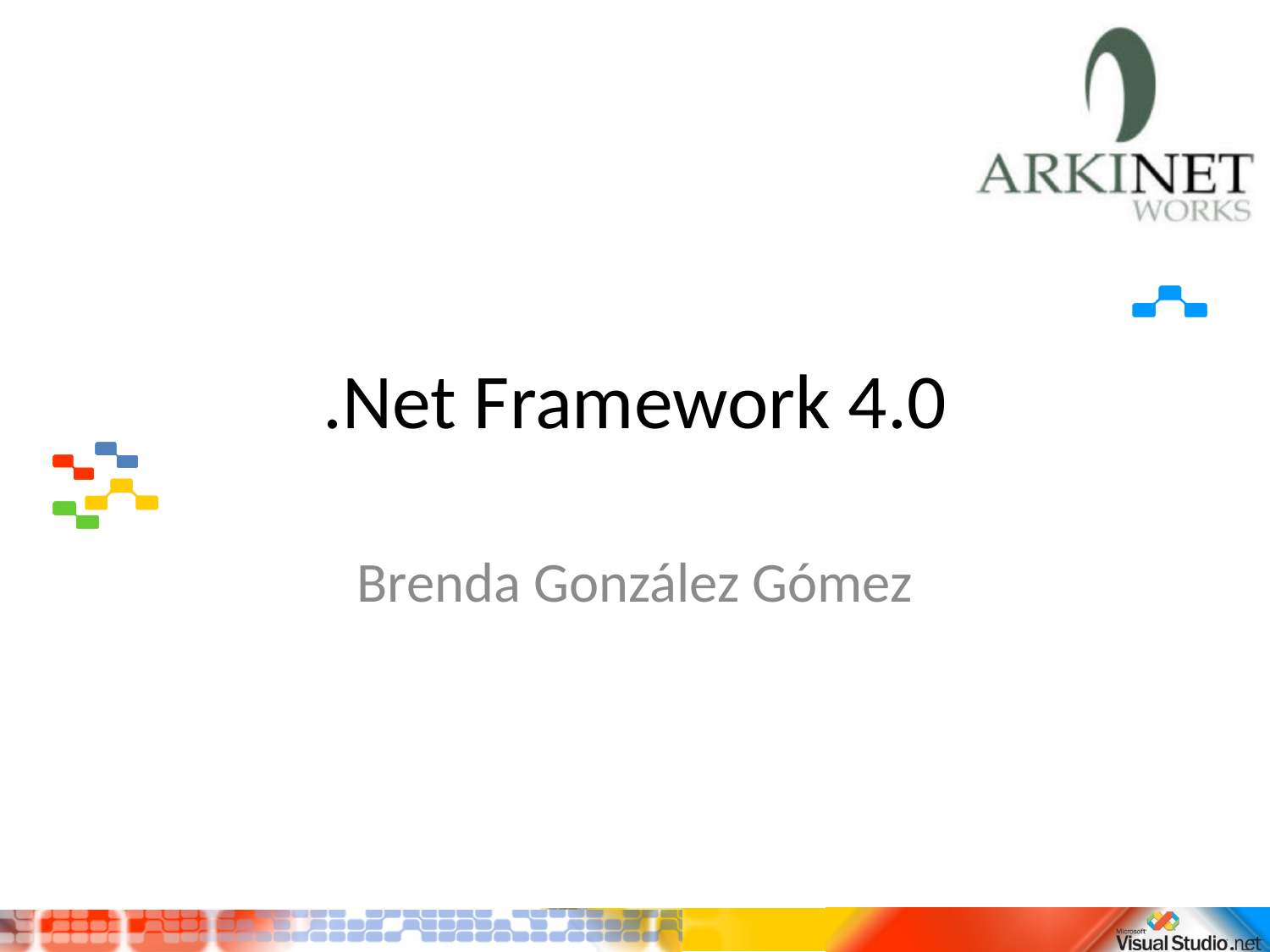

# .Net Framework 4.0
Brenda González Gómez